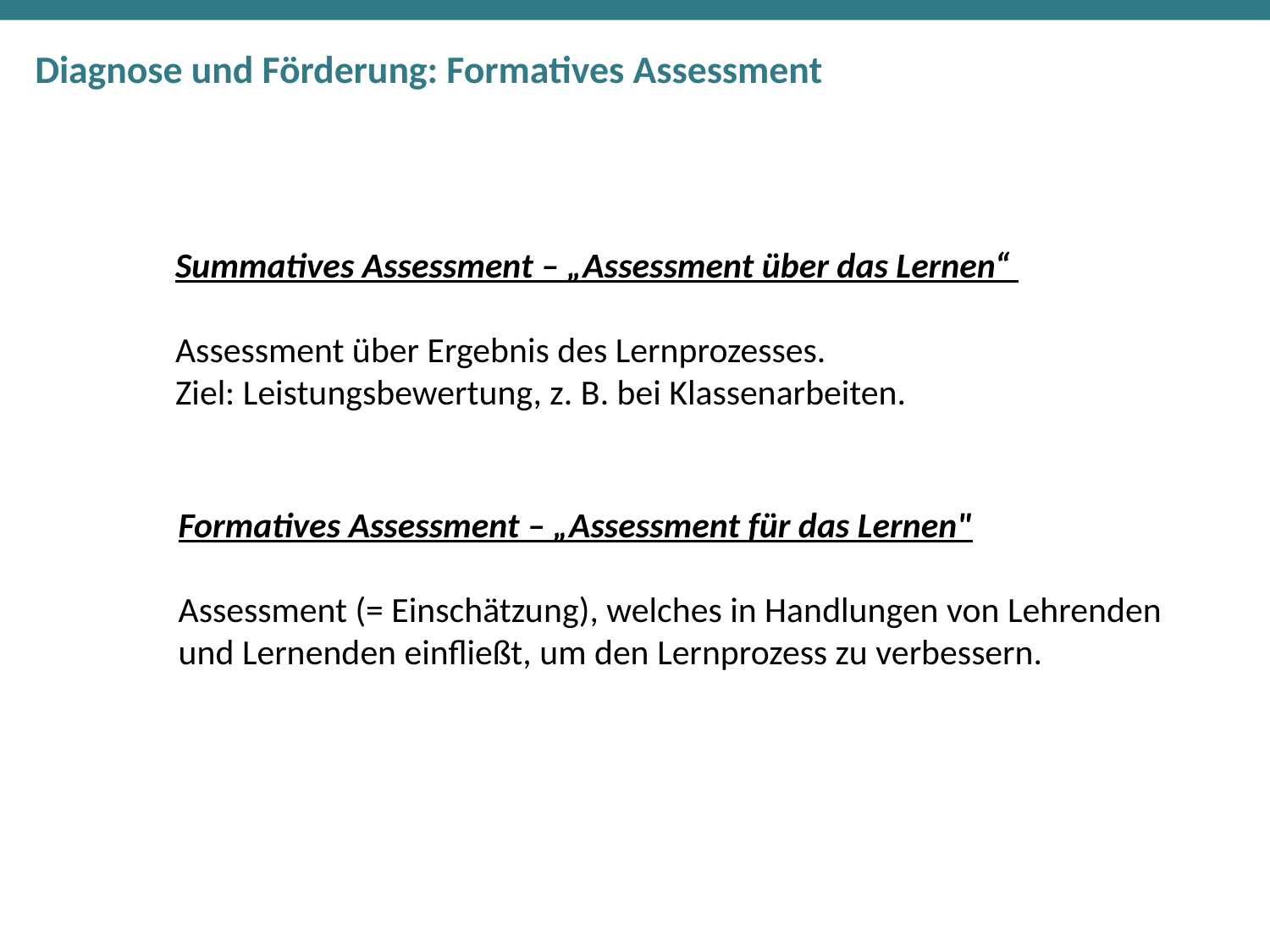

# Diagnose und Förderung: Formatives Assessment

Summatives Assessment – „Assessment über das Lernen“

Assessment über Ergebnis des Lernprozesses.
Ziel: Leistungsbewertung, z. B. bei Klassenarbeiten.
Formatives Assessment – „Assessment für das Lernen"
Assessment (= Einschätzung), welches in Handlungen von Lehrenden
und Lernenden einfließt, um den Lernprozess zu verbessern.